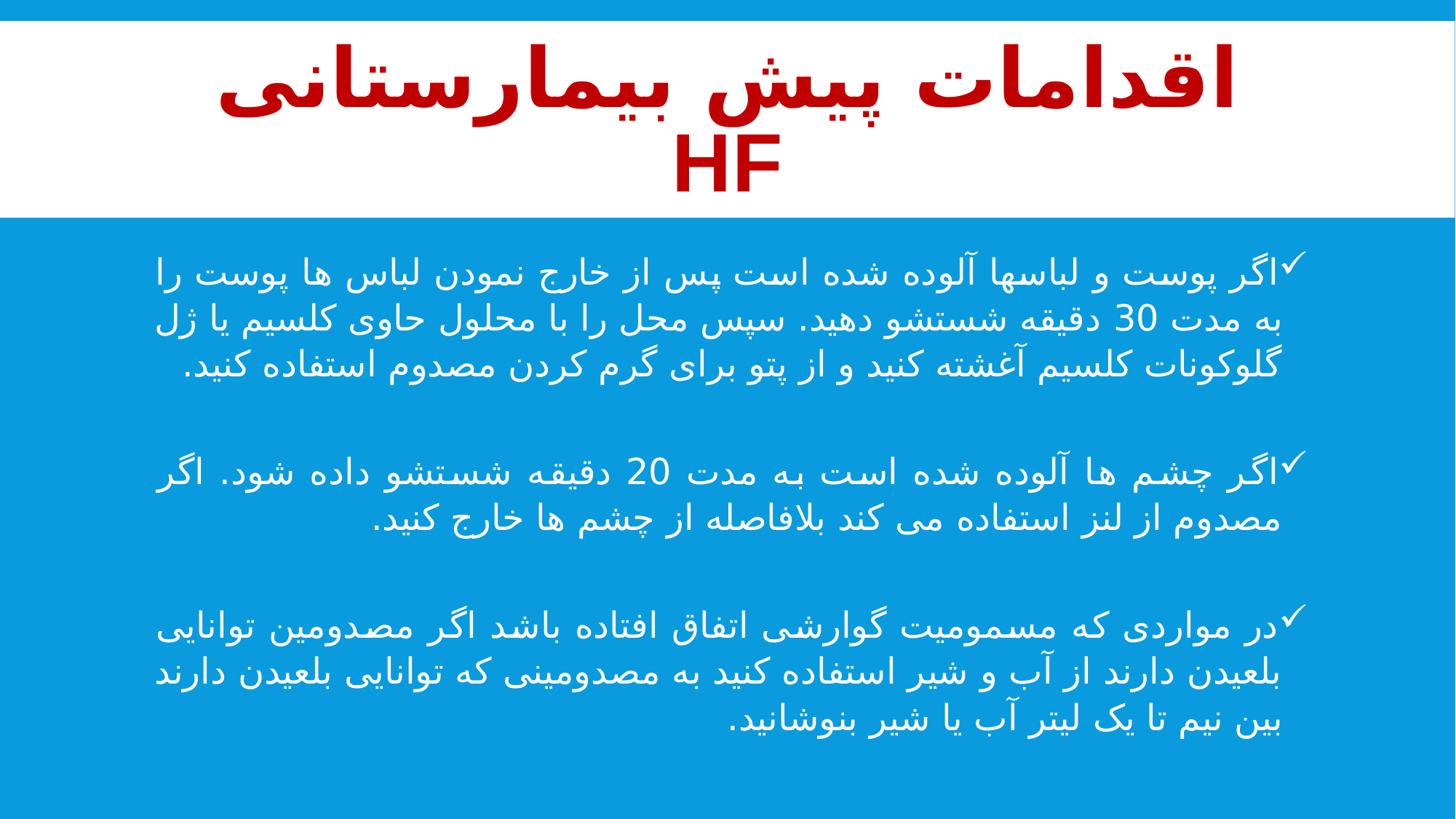

# اقدامات پیش بیمارستانی HF
اگر پوست و لباسها آلوده شده است پس از خارج نمودن لباس ها پوست را به مدت 30 دقیقه شستشو دهید. سپس محل را با محلول حاوی کلسیم یا ژل گلوکونات کلسیم آغشته کنید و از پتو برای گرم کردن مصدوم استفاده کنید.

اگر چشم ها آلوده شده است به مدت 20 دقیقه شستشو داده شود. اگر مصدوم از لنز استفاده می کند بلافاصله از چشم ها خارج کنید.

در مواردی که مسمومیت گوارشی اتفاق افتاده باشد اگر مصدومین توانایی بلعیدن دارند از آب و شیر استفاده کنید به مصدومینی که توانایی بلعیدن دارند بین نیم تا یک لیتر آب یا شیر بنوشانید.